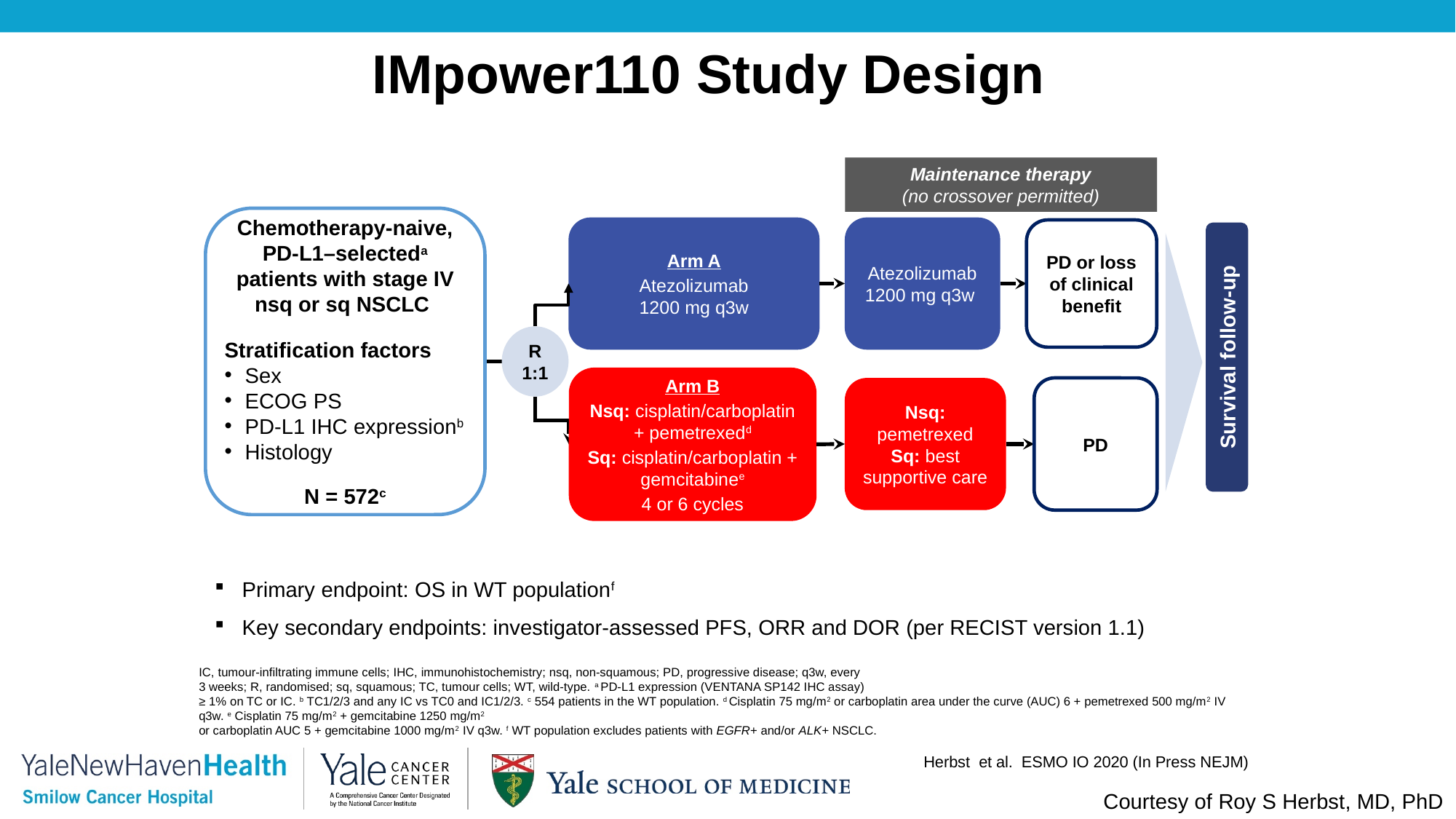

# IMpower110 Study Design
Maintenance therapy
(no crossover permitted)
Chemotherapy-naive, PD-L1–selecteda patients with stage IV nsq or sq NSCLC

Stratification factors
Sex
ECOG PS
PD-L1 IHC expressionb
Histology

N = 572c
Atezolizumab
1200 mg q3w
Arm A
Atezolizumab
1200 mg q3w
PD or loss of clinical benefit
Survival follow-up
R
1:1

Arm B
Nsq: cisplatin/carboplatin + pemetrexedd
Sq: cisplatin/carboplatin + gemcitabinee
4 or 6 cycles
Nsq: pemetrexed Sq: best supportive care
PD
Primary endpoint: OS in WT populationf
Key secondary endpoints: investigator-assessed PFS, ORR and DOR (per RECIST version 1.1)
IC, tumour-infiltrating immune cells; IHC, immunohistochemistry; nsq, non-squamous; PD, progressive disease; q3w, every
3 weeks; R, randomised; sq, squamous; TC, tumour cells; WT, wild-type. a PD-L1 expression (VENTANA SP142 IHC assay)
≥ 1% on TC or IC. b TC1/2/3 and any IC vs TC0 and IC1/2/3. c 554 patients in the WT population. d Cisplatin 75 mg/m2 or carboplatin area under the curve (AUC) 6 + pemetrexed 500 mg/m2 IV q3w. e Cisplatin 75 mg/m2 + gemcitabine 1250 mg/m2
or carboplatin AUC 5 + gemcitabine 1000 mg/m2 IV q3w. f WT population excludes patients with EGFR+ and/or ALK+ NSCLC.
Herbst  et al.  ESMO IO 2020 (In Press NEJM)
Courtesy of Roy S Herbst, MD, PhD